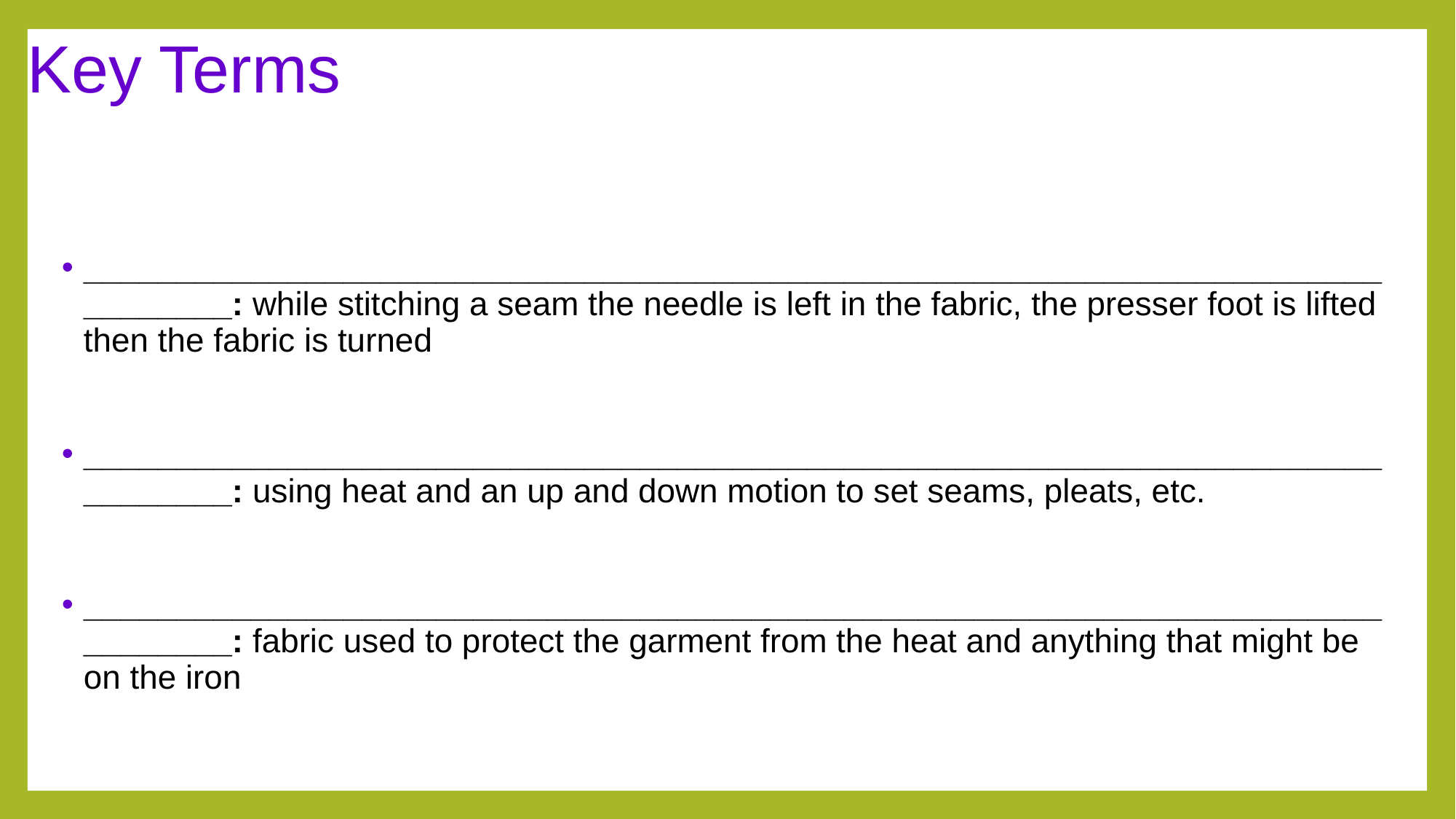

# Key Terms
______________________________________________________________________________: while stitching a seam the needle is left in the fabric, the presser foot is lifted then the fabric is turned

______________________________________________________________________________: using heat and an up and down motion to set seams, pleats, etc.

______________________________________________________________________________: fabric used to protect the garment from the heat and anything that might be on the iron